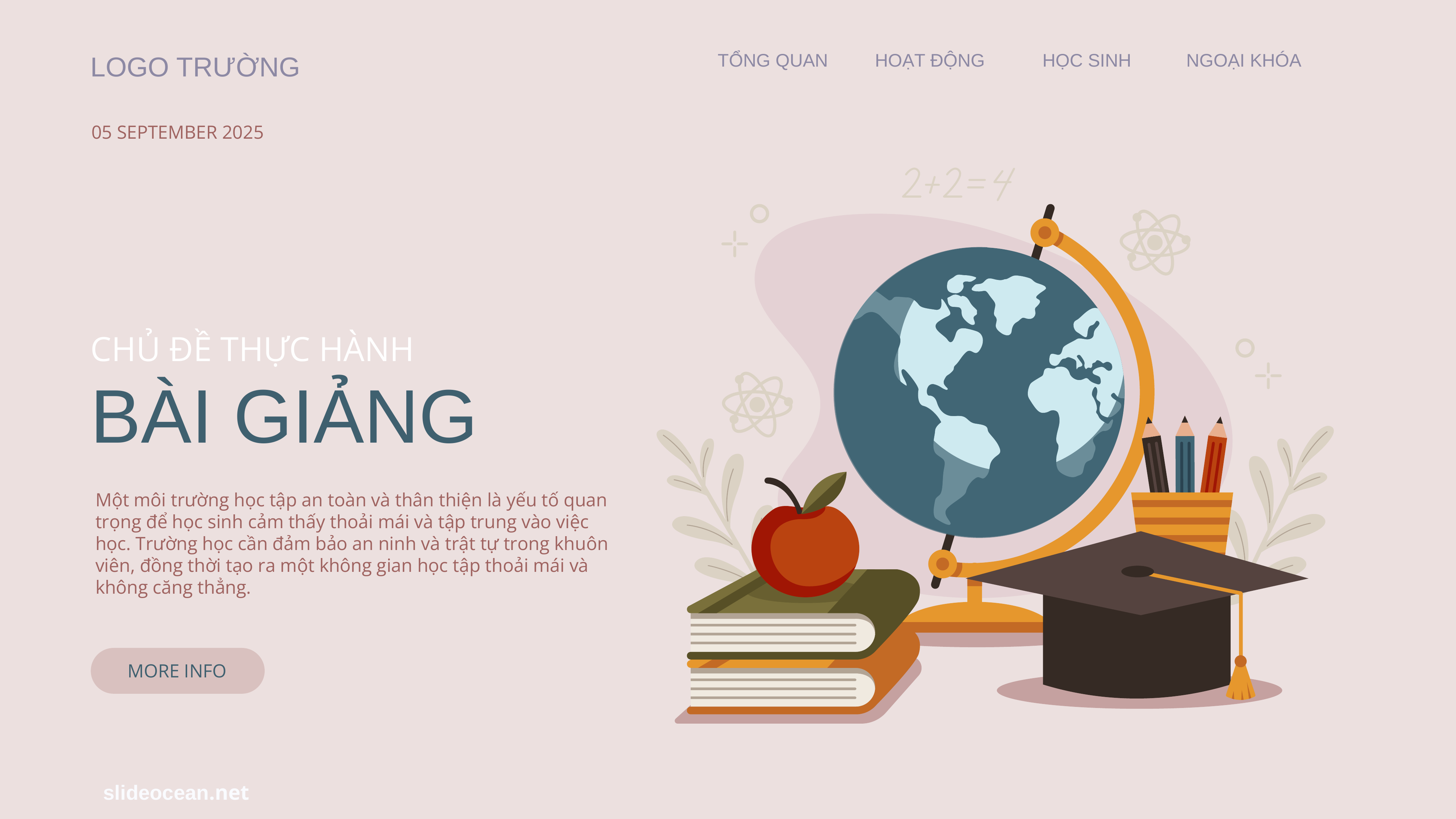

TỔNG QUAN
HOẠT ĐỘNG
HỌC SINH
NGOẠI KHÓA
LOGO TRƯỜNG
05 SEPTEMBER 2025
CHỦ ĐỀ THỰC HÀNH
BÀI GIẢNG
Một môi trường học tập an toàn và thân thiện là yếu tố quan trọng để học sinh cảm thấy thoải mái và tập trung vào việc học. Trường học cần đảm bảo an ninh và trật tự trong khuôn viên, đồng thời tạo ra một không gian học tập thoải mái và không căng thẳng.

MORE INFO

slideocean.net